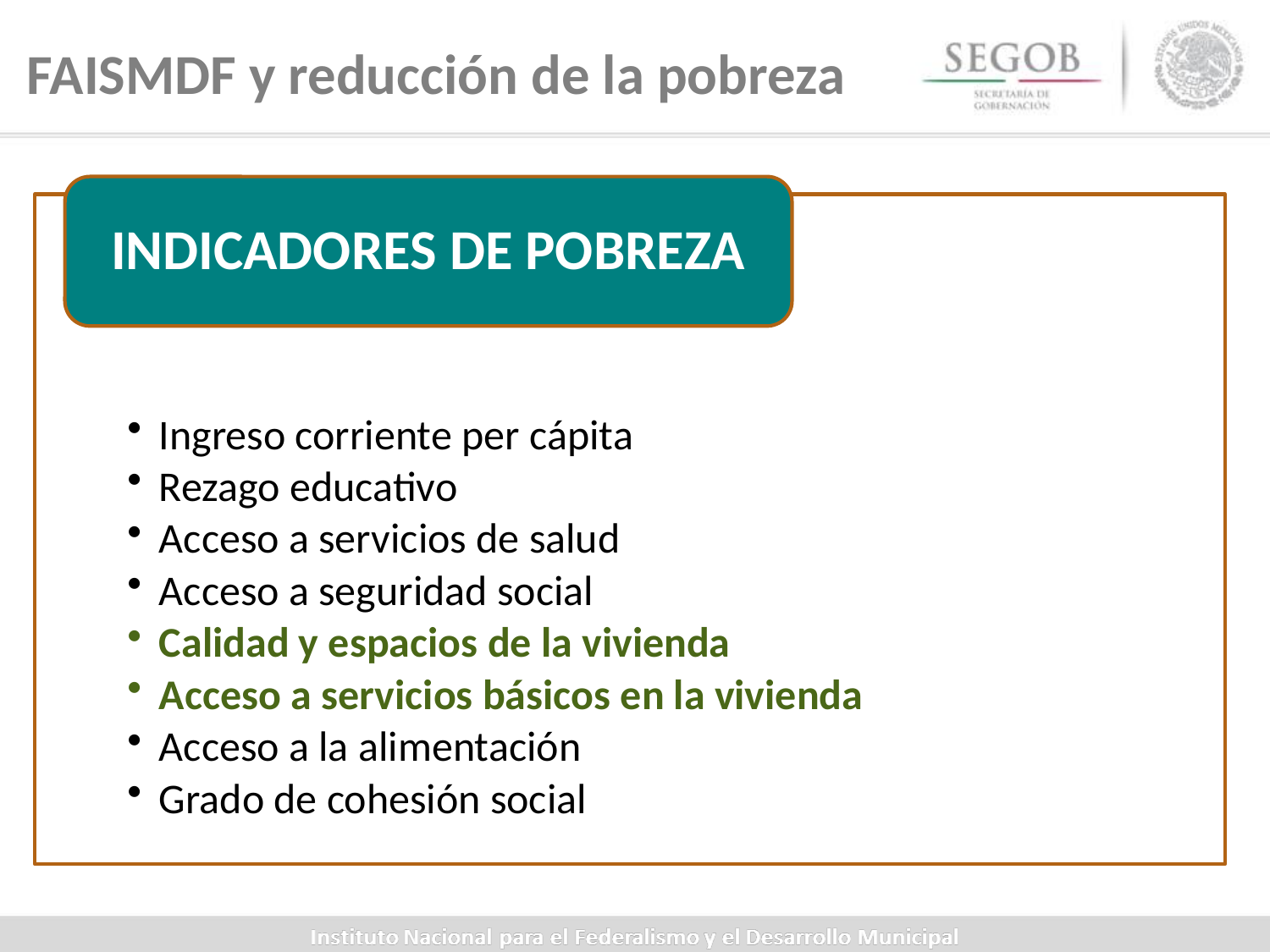

FAISMDF y reducción de la pobreza
Ingreso corriente per cápita
Rezago educativo
Acceso a servicios de salud
Acceso a seguridad social
Calidad y espacios de la vivienda
Acceso a servicios básicos en la vivienda
Acceso a la alimentación
Grado de cohesión social
INDICADORES DE POBREZA